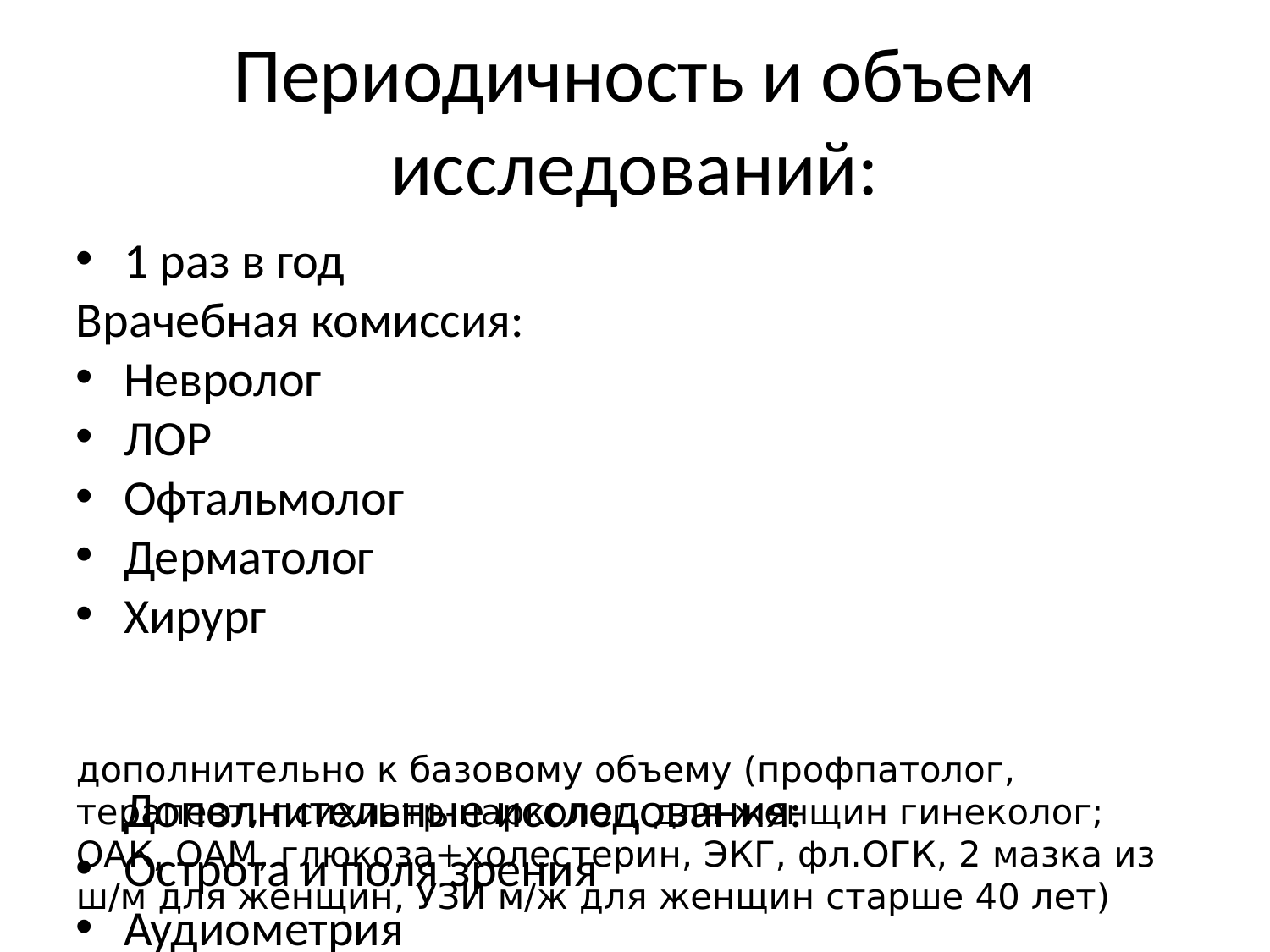

Периодичность и объем исследований:
1 раз в год
Врачебная комиссия:
Невролог
ЛОР
Офтальмолог
Дерматолог
Хирург

	Дополнительные исследования:
Острота и поля зрения
Аудиометрия
Вестибулярная проба

дополнительно к базовому объему (профпатолог, терапевт, психиатр-нарколог, для женщин гинеколог; ОАК, ОАМ, глюкоза+холестерин, ЭКГ, фл.ОГК, 2 мазка из ш/м для женщин, УЗИ м/ж для женщин старше 40 лет)